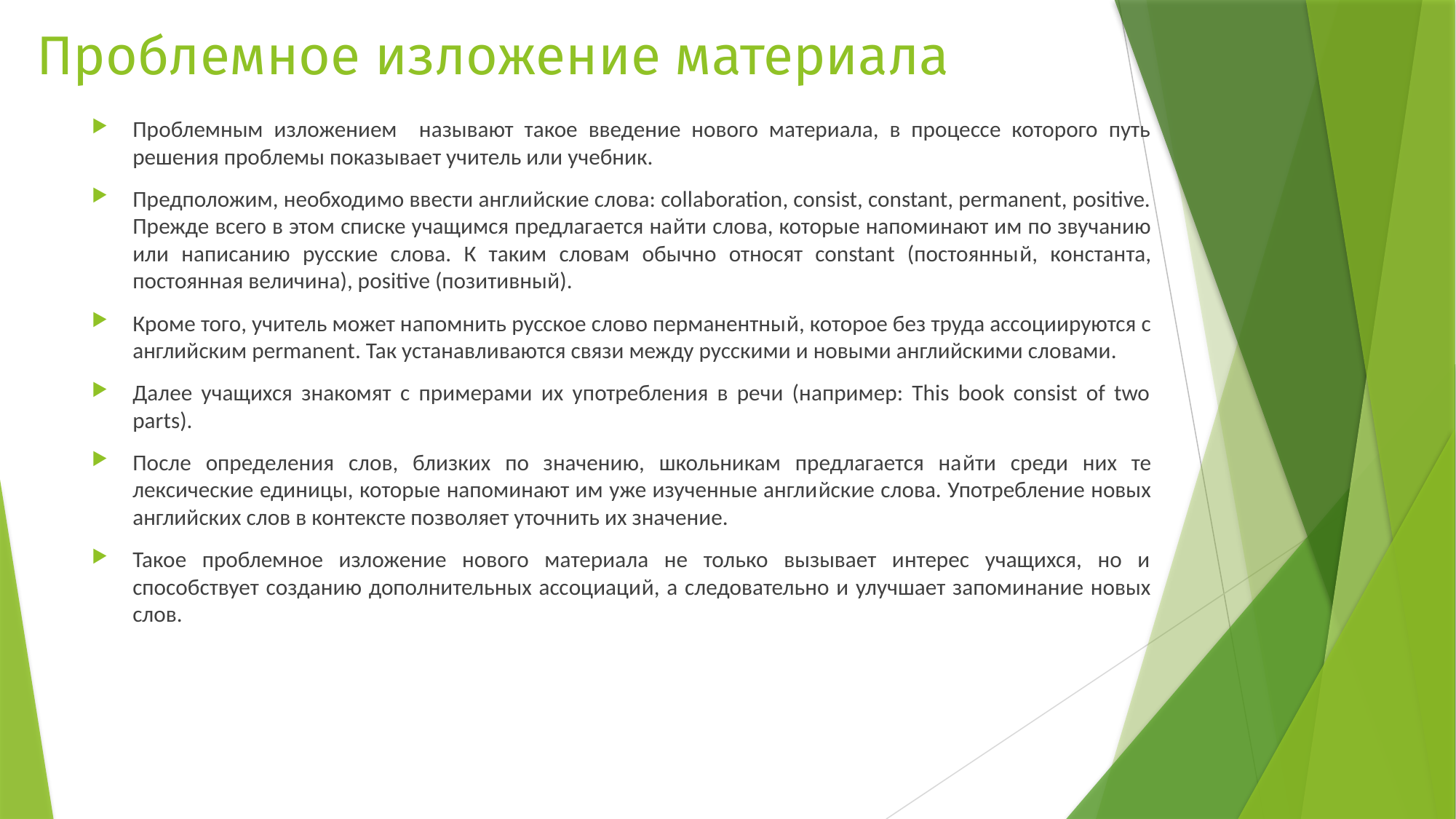

# Проблемное изложение материала
Проблемным изложением  называют такое введение нового материала, в процессе которого путь решения проблемы показывает учитель или учебник.
Предположим, необходимо ввести английские слова: collaboration, consist, constant, permanent, positive. Прежде всего в этом списке учащимся предлагается найти слова, которые напоминают им по звучанию или написанию русские слова. К таким словам обычно относят constant (постоянный, константа, постоянная величина), positive (позитивный).
Кроме того, учитель может напомнить русское слово перманентный, которое без труда ассоциируются с английским permanent. Так устанавливаются связи между русскими и новыми английскими словами.
Далее учащихся знакомят с примерами их употребления в речи (например: This book consist of two parts).
После определения слов, близких по значению, школьникам предлагается найти среди них те лексические единицы, которые напоминают им уже изученные английские слова. Употребление новых английских слов в контексте позволяет уточнить их значение.
Такое проблемное изложение нового материала не только вызывает интерес учащихся, но и способствует созданию дополнительных ассоциаций, а следовательно и улучшает запоминание новых слов.